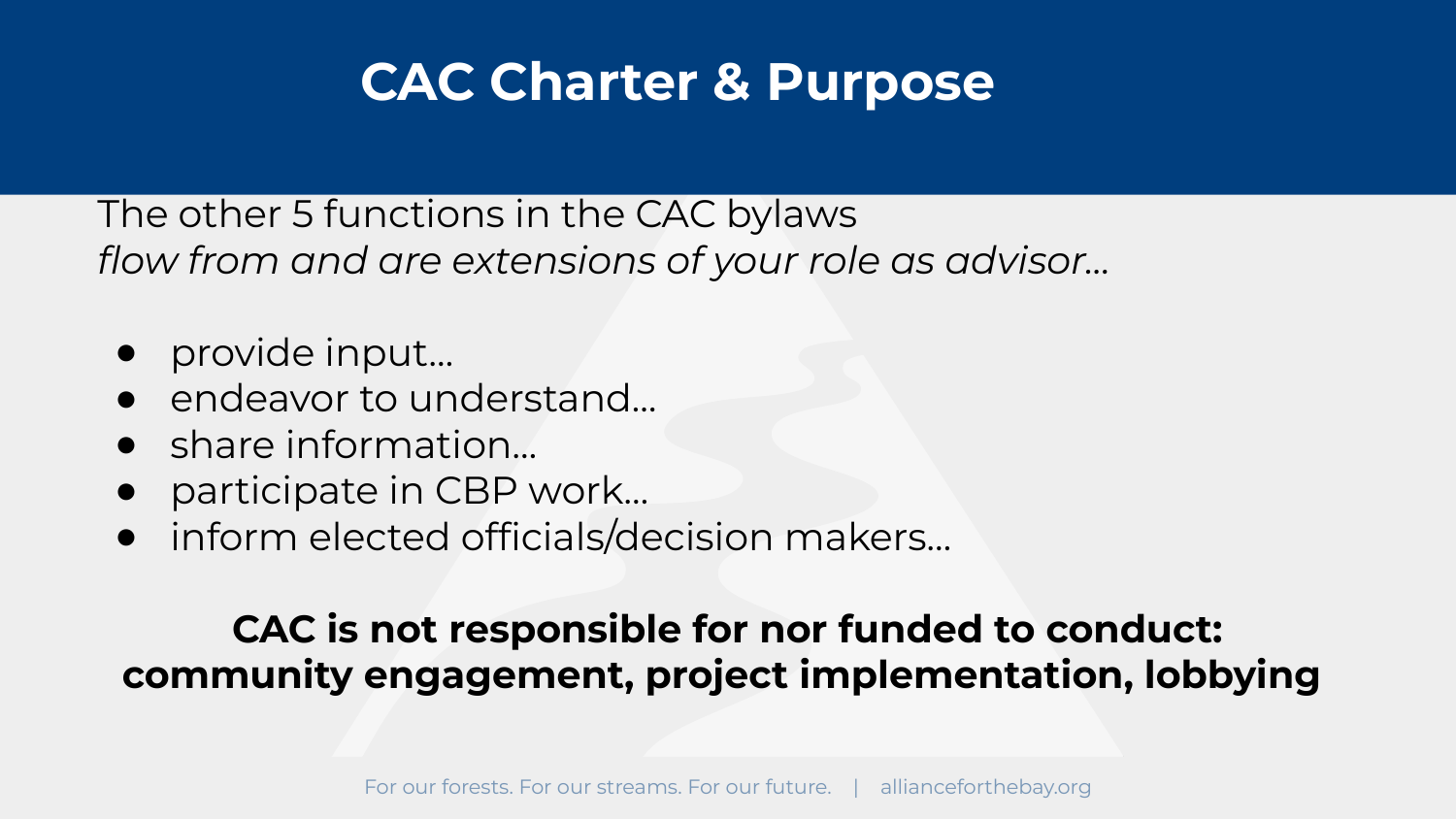

CAC Charter & Purpose

The other 5 functions in the CAC bylaws
flow from and are extensions of your role as advisor…

provide input…
endeavor to understand…
share information…
participate in CBP work…
inform elected officials/decision makers…

CAC is not responsible for nor funded to conduct:
community engagement, project implementation, lobbying